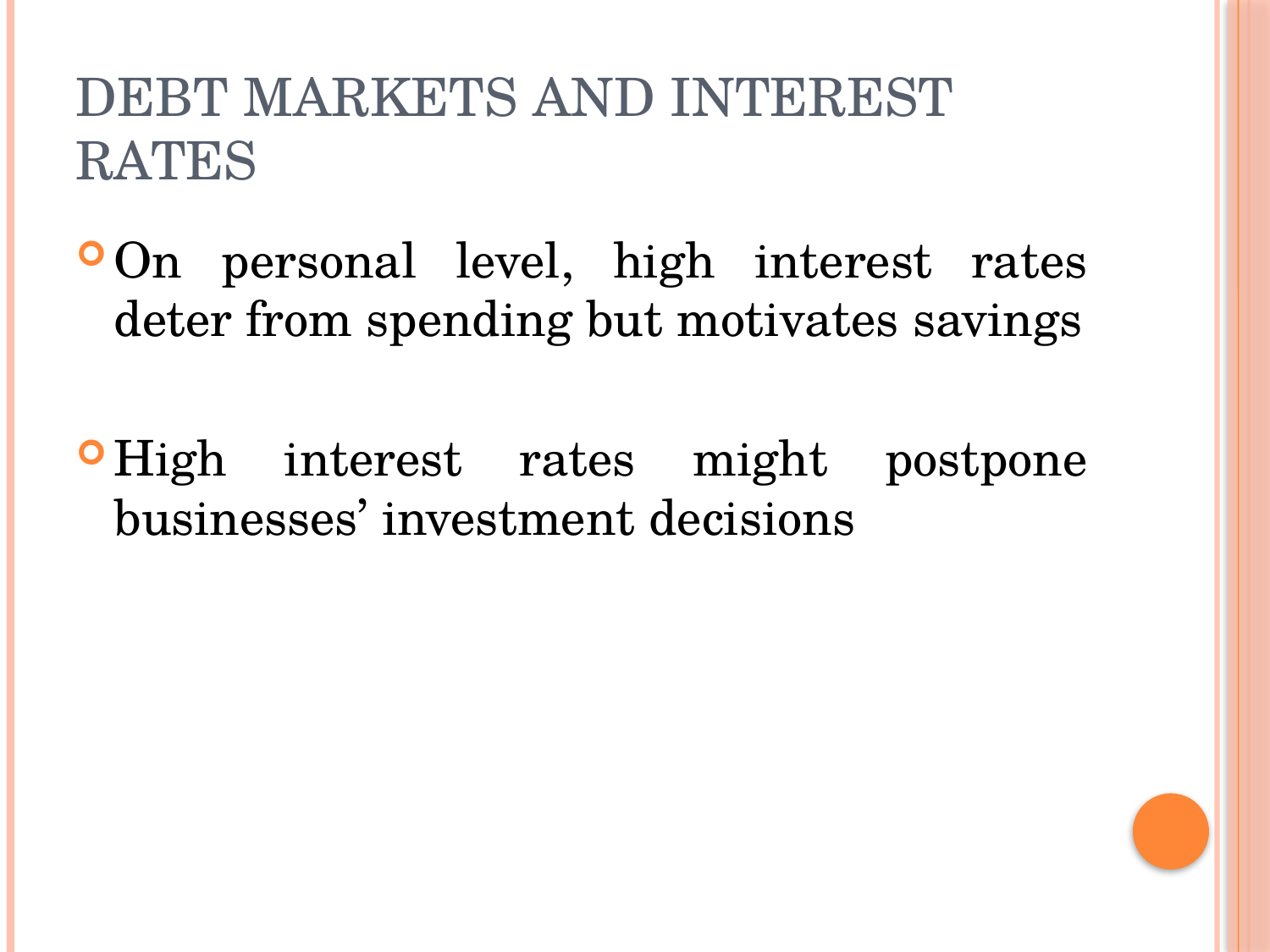

# Debt markets and interest rates
On personal level, high interest rates deter from spending but motivates savings

High interest rates might postpone businesses’ investment decisions